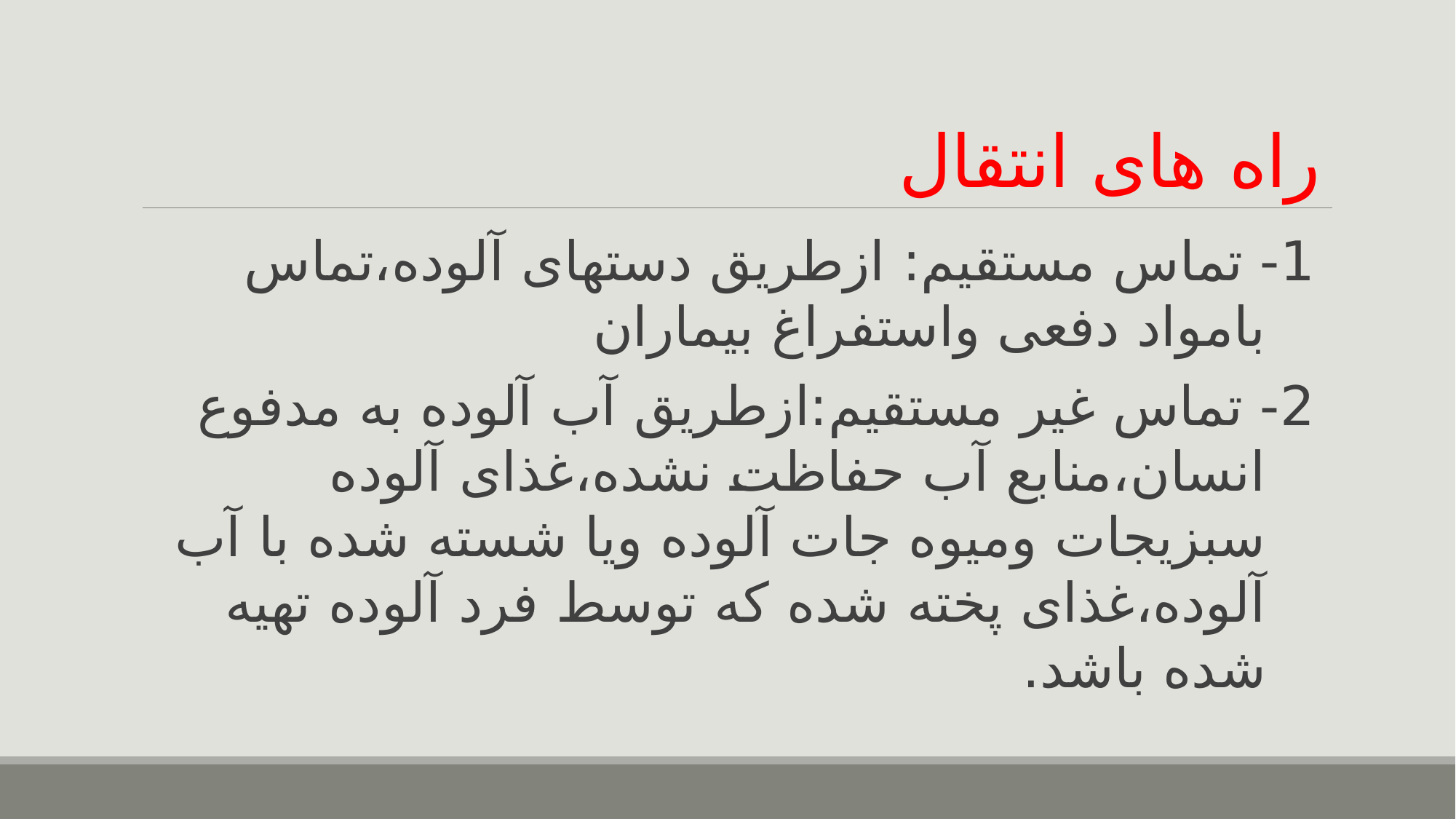

# راه های انتقال
1- تماس مستقیم: ازطریق دستهای آلوده،تماس بامواد دفعی واستفراغ بیماران
2- تماس غیر مستقیم:ازطریق آب آلوده به مدفوع انسان،منابع آب حفاظت نشده،غذای آلوده سبزیجات ومیوه جات آلوده ویا شسته شده با آب آلوده،غذای پخته شده که توسط فرد آلوده تهیه شده باشد.